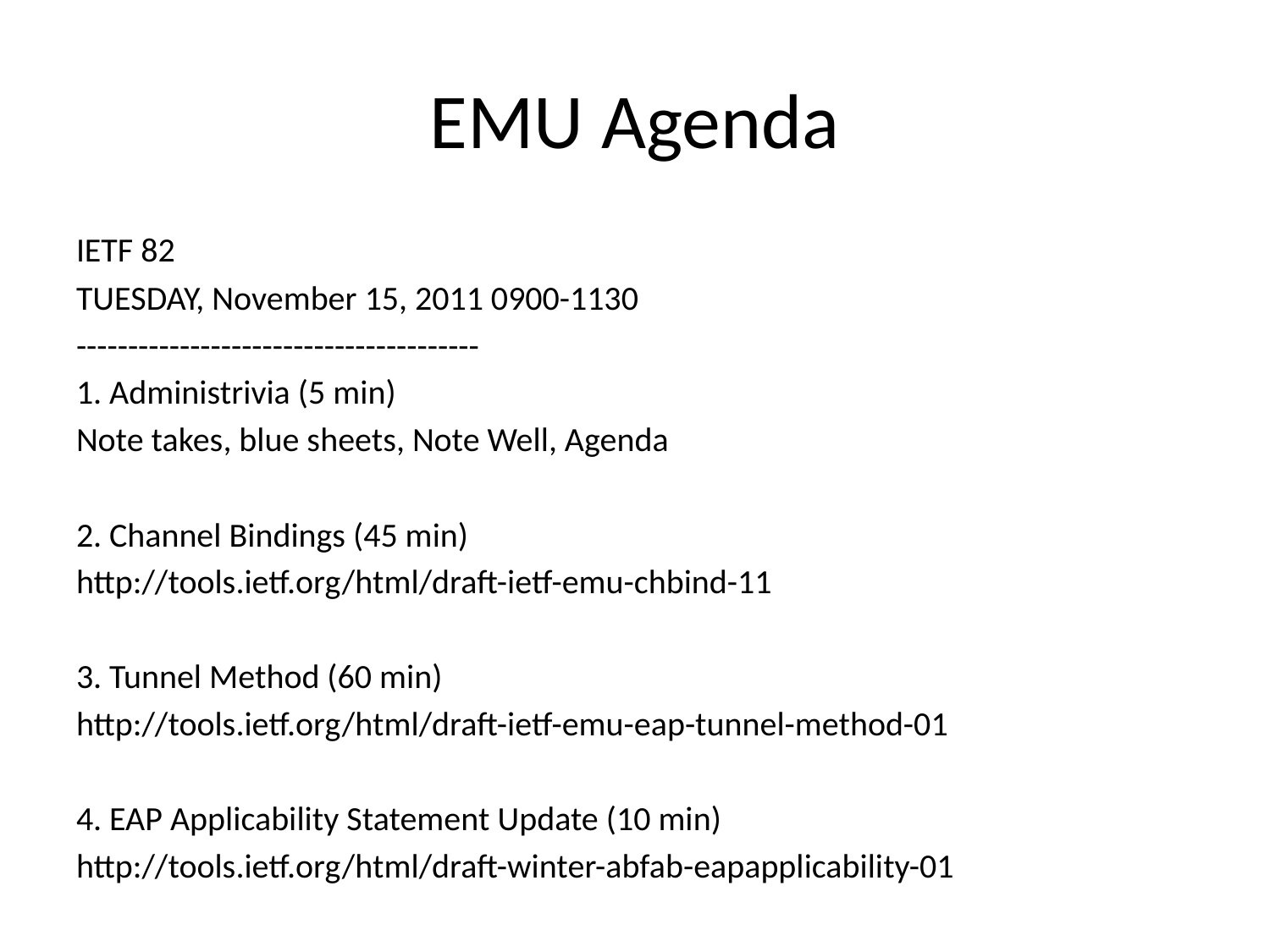

# EMU Agenda
IETF 82
TUESDAY, November 15, 2011 0900-1130
---------------------------------------
1. Administrivia (5 min)
Note takes, blue sheets, Note Well, Agenda

2. Channel Bindings (45 min)
http://tools.ietf.org/html/draft-ietf-emu-chbind-11

3. Tunnel Method (60 min)
http://tools.ietf.org/html/draft-ietf-emu-eap-tunnel-method-01

4. EAP Applicability Statement Update (10 min)
http://tools.ietf.org/html/draft-winter-abfab-eapapplicability-01